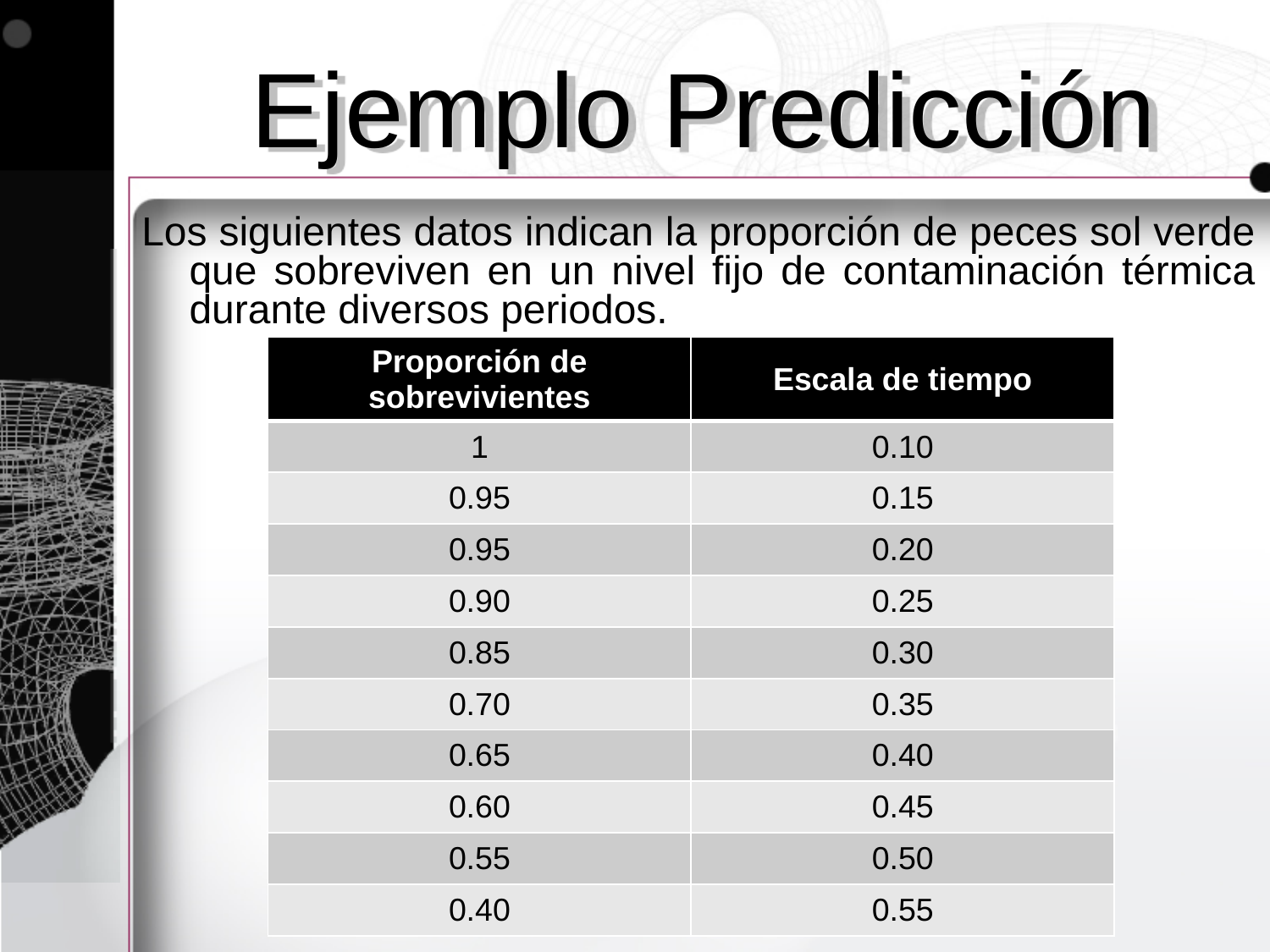

# Ejemplo Predicción

Los siguientes datos indican la proporción de peces sol verde que sobreviven en un nivel fijo de contaminación térmica durante diversos periodos.
| Proporción de sobrevivientes | Escala de tiempo |
| --- | --- |
| 1 | 0.10 |
| 0.95 | 0.15 |
| 0.95 | 0.20 |
| 0.90 | 0.25 |
| 0.85 | 0.30 |
| 0.70 | 0.35 |
| 0.65 | 0.40 |
| 0.60 | 0.45 |
| 0.55 | 0.50 |
| 0.40 | 0.55 |